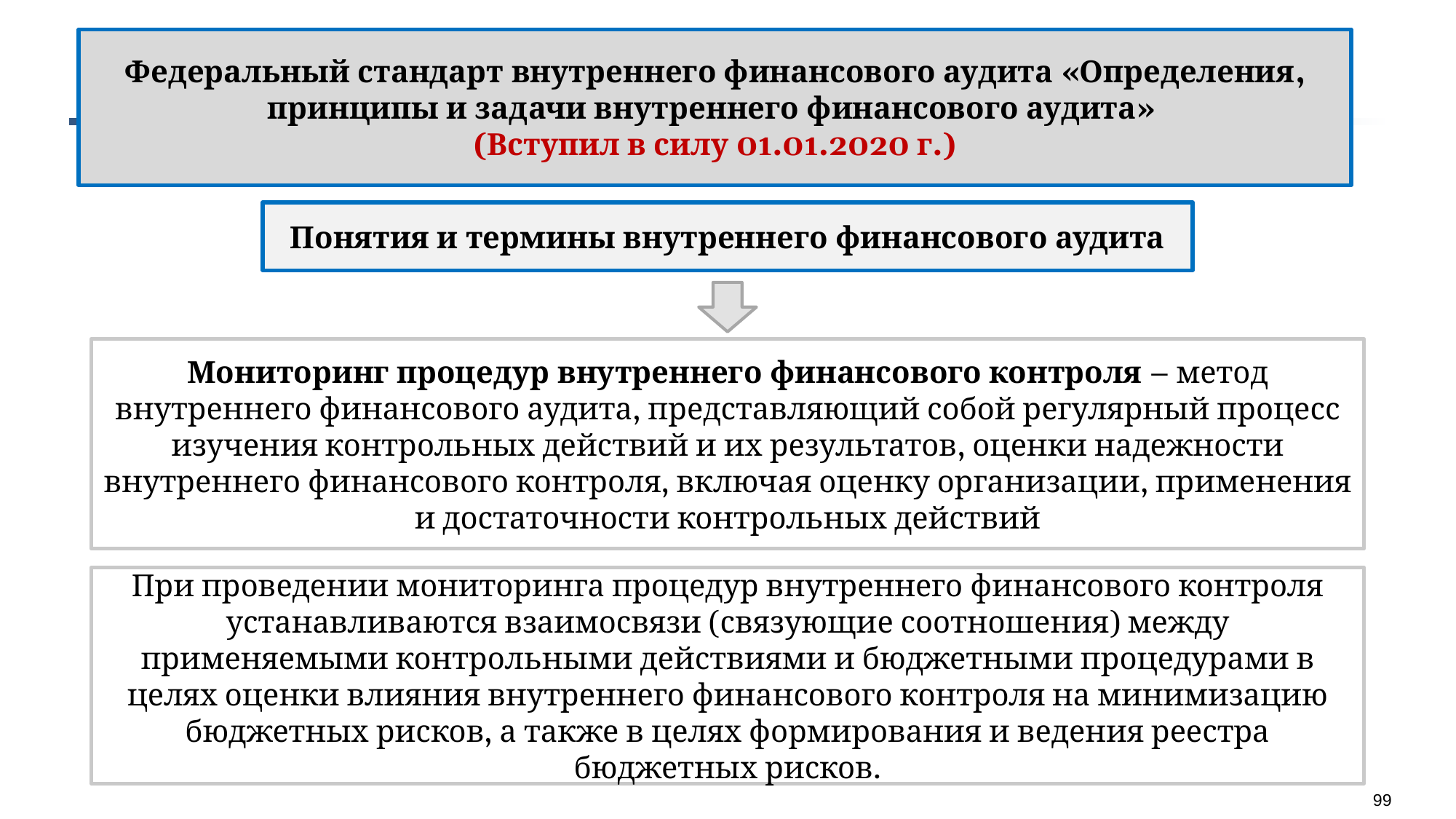

Федеральный стандарт внутреннего финансового аудита «Определения, принципы и задачи внутреннего финансового аудита»
(Вступил в силу 01.01.2020 г.)
Понятия и термины внутреннего финансового аудита

Мониторинг процедур внутреннего финансового контроля – метод внутреннего финансового аудита, представляющий собой регулярный процесс изучения контрольных действий и их результатов, оценки надежности внутреннего финансового контроля, включая оценку организации, применения и достаточности контрольных действий
При проведении мониторинга процедур внутреннего финансового контроля устанавливаются взаимосвязи (связующие соотношения) между применяемыми контрольными действиями и бюджетными процедурами в целях оценки влияния внутреннего финансового контроля на минимизацию бюджетных рисков, а также в целях формирования и ведения реестра бюджетных рисков.